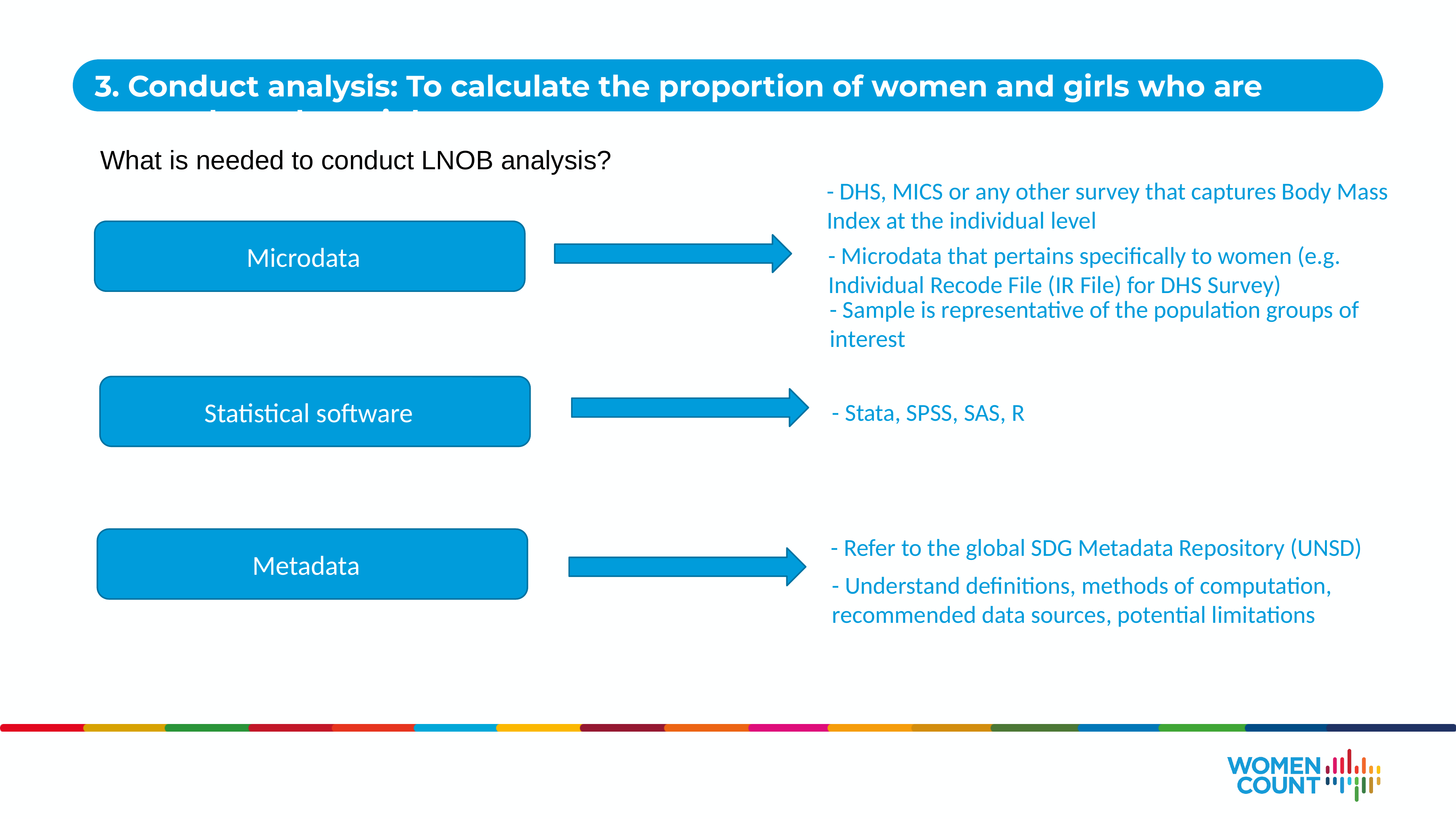

3. Conduct analysis: To calculate the proportion of women and girls who are currently underweight
What is needed to conduct LNOB analysis?
- DHS, MICS or any other survey that captures Body Mass Index at the individual level
Microdata

- Microdata that pertains specifically to women (e.g. Individual Recode File (IR File) for DHS Survey)
- Sample is representative of the population groups of interest
Statistical software

- Stata, SPSS, SAS, R
Metadata
- Refer to the global SDG Metadata Repository (UNSD)

- Understand definitions, methods of computation, recommended data sources, potential limitations